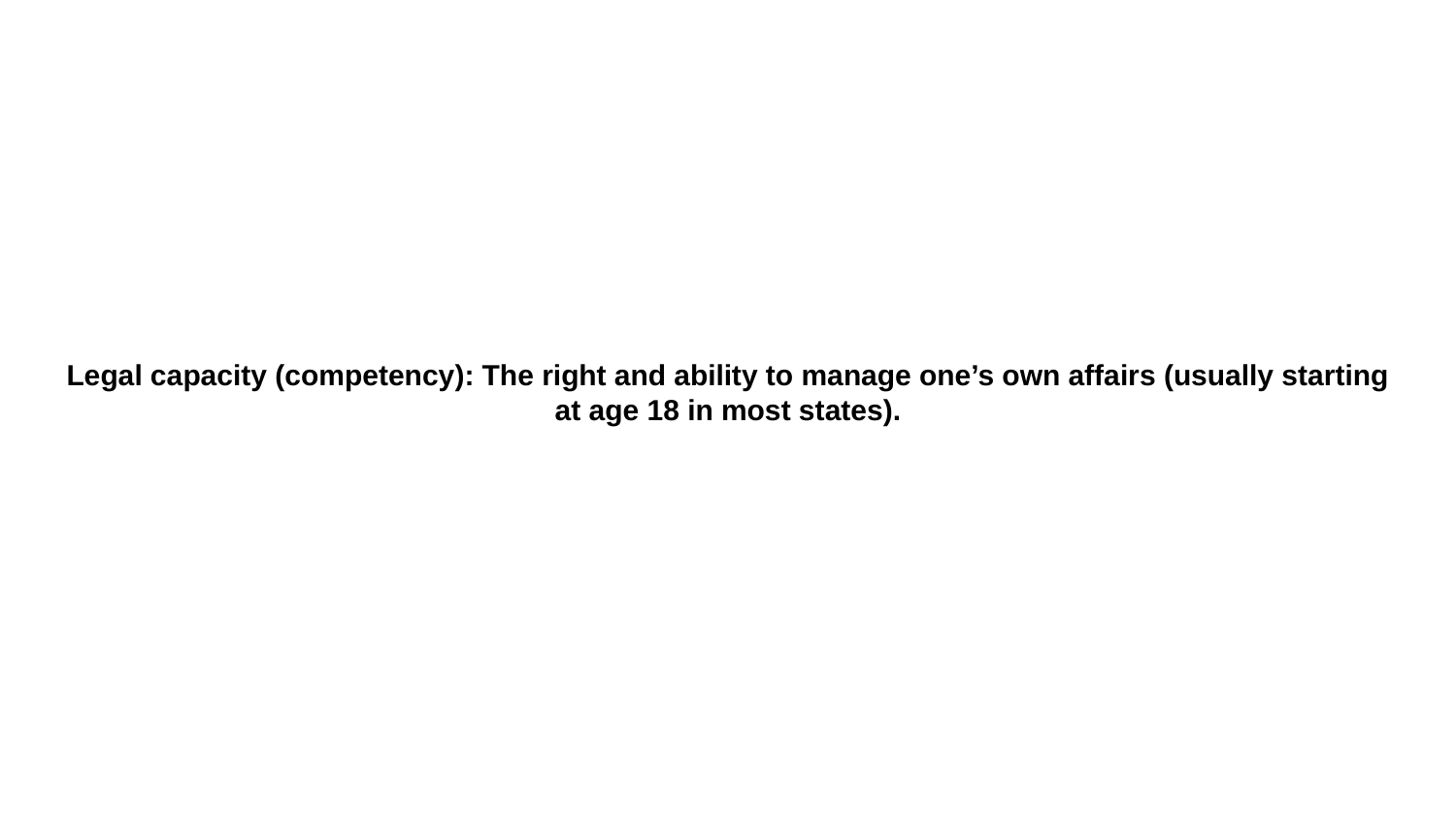

# Legal capacity (competency): The right and ability to manage one’s own affairs (usually starting at age 18 in most states).